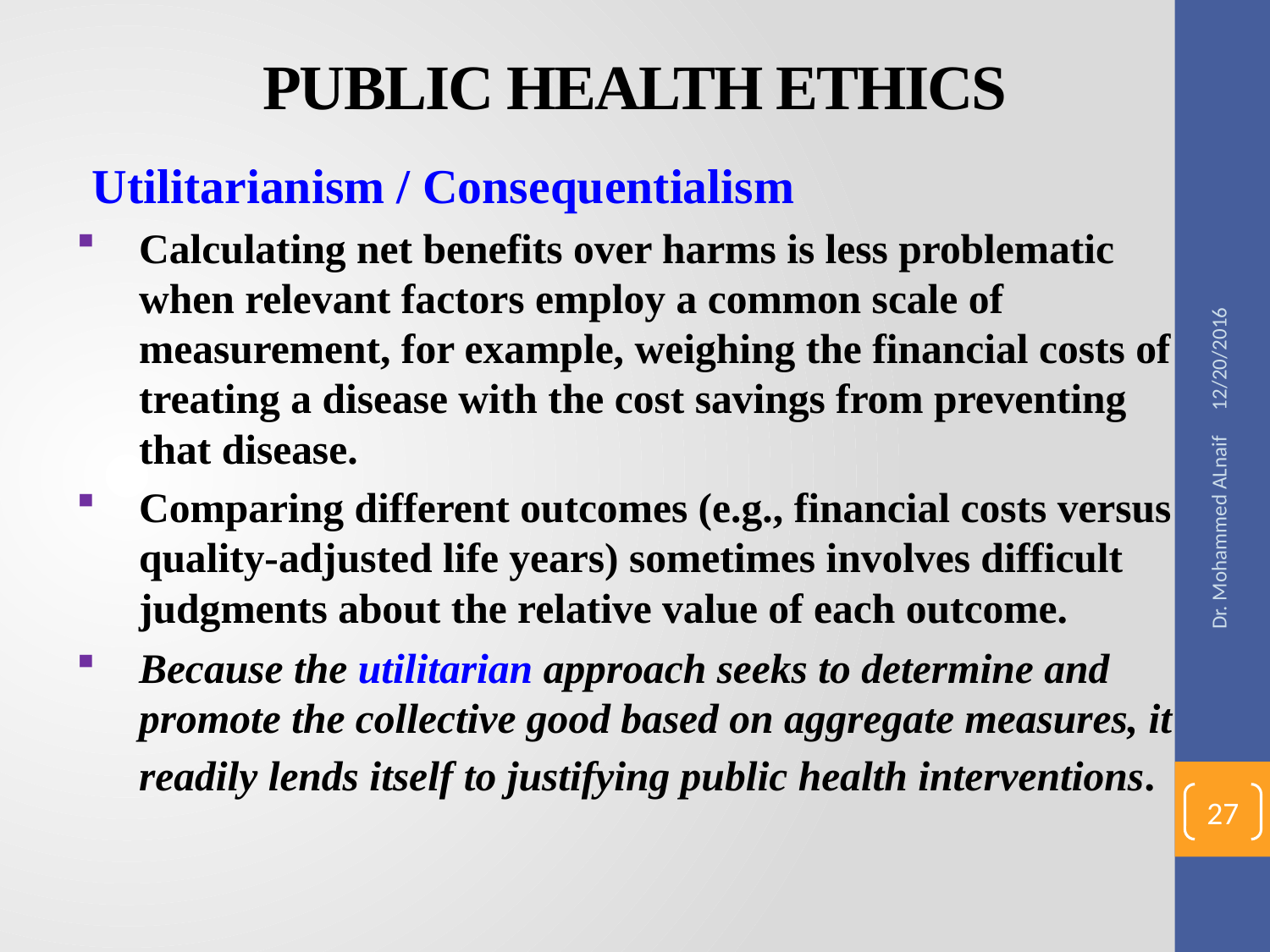

# PUBLIC HEALTH ETHICS
Utilitarianism / Consequentialism
Calculating net benefits over harms is less problematic when relevant factors employ a common scale of measurement, for example, weighing the financial costs of treating a disease with the cost savings from preventing that disease.
Comparing different outcomes (e.g., financial costs versus quality-adjusted life years) sometimes involves difficult judgments about the relative value of each outcome.
Because the utilitarian approach seeks to determine and promote the collective good based on aggregate measures, it readily lends itself to justifying public health interventions.
12/20/2016
Dr. Mohammed ALnaif
27